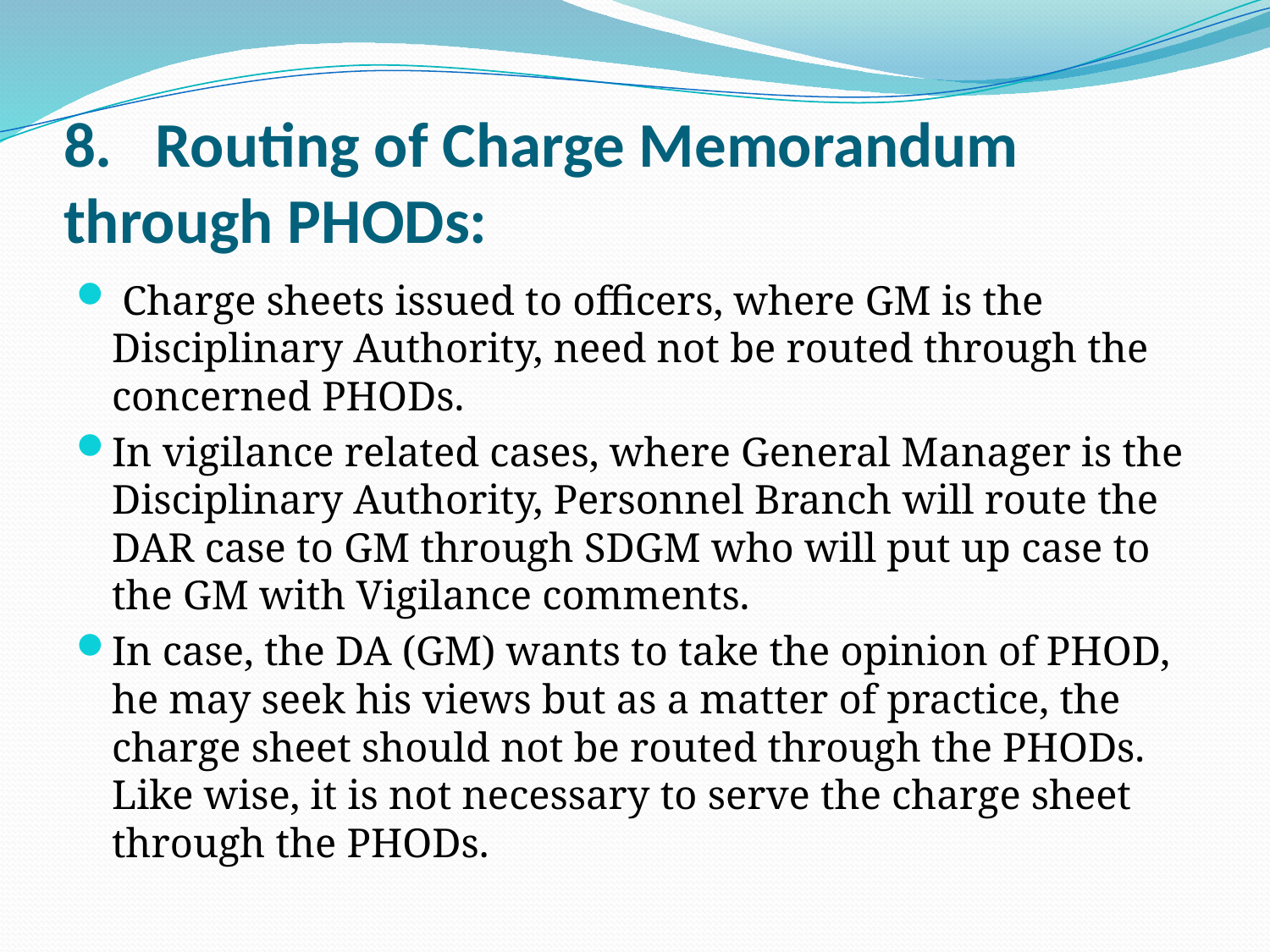

# 8.   Routing of Charge Memorandum through PHODs:
 Charge sheets issued to officers, where GM is the Disciplinary Authority, need not be routed through the concerned PHODs.
In vigilance related cases, where General Manager is the Disciplinary Authority, Personnel Branch will route the DAR case to GM through SDGM who will put up case to the GM with Vigilance comments.
In case, the DA (GM) wants to take the opinion of PHOD, he may seek his views but as a matter of practice, the charge sheet should not be routed through the PHODs. Like wise, it is not necessary to serve the charge sheet through the PHODs.